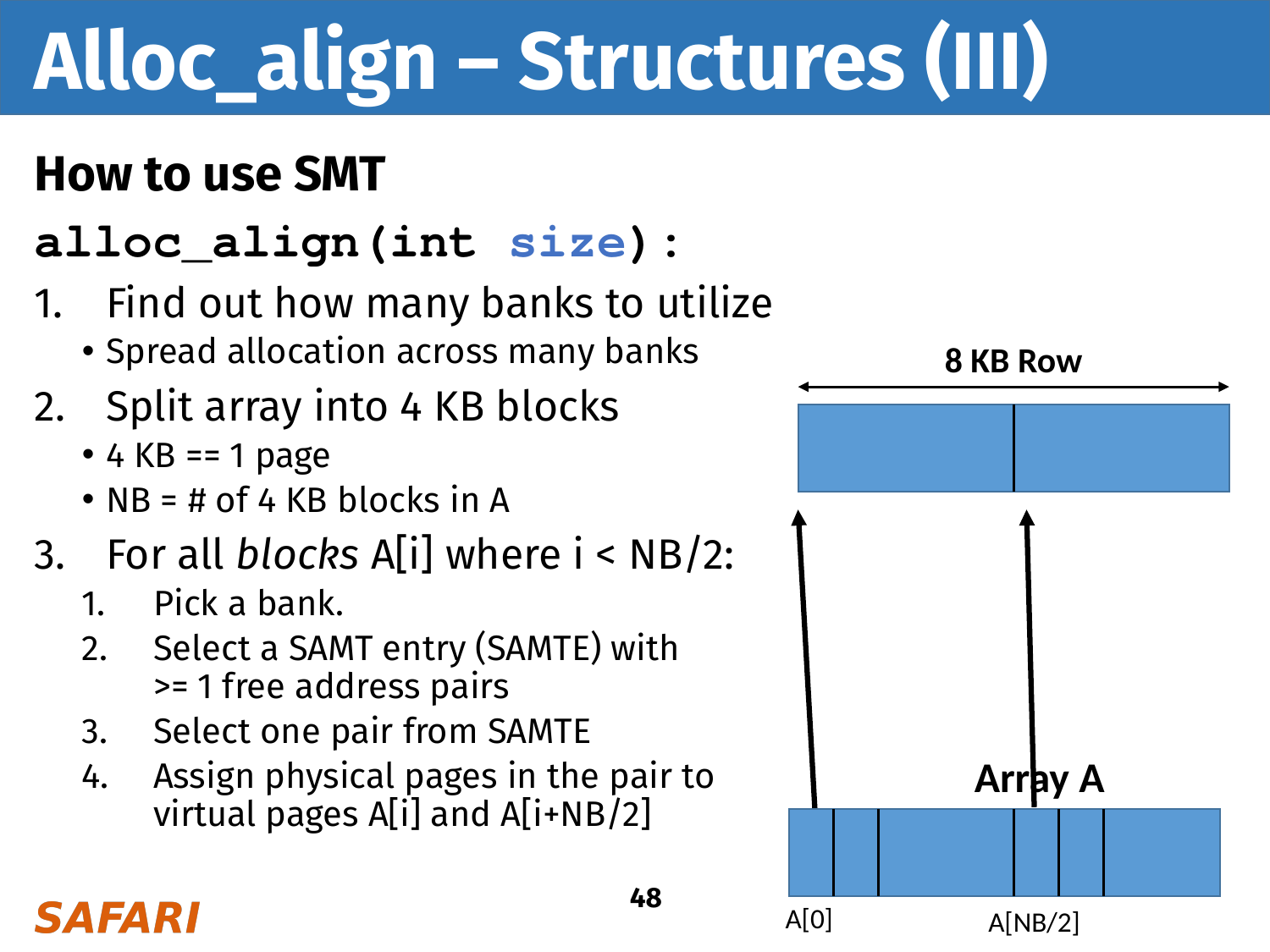

# Alloc_align – Structures (III)
How to use SMT
alloc_align(int size):
Find out how many banks to utilize
Spread allocation across many banks
Split array into 4 KB blocks
4 KB == 1 page
NB = # of 4 KB blocks in A
For all blocks A[i] where i < NB/2:
Pick a bank.
Select a SAMT entry (SAMTE) with
>= 1 free address pairs
Select one pair from SAMTE
Assign physical pages in the pair to
virtual pages A[i] and A[i+NB/2]

8 KB Row

Array A

48
A[0]
A[NB/2]